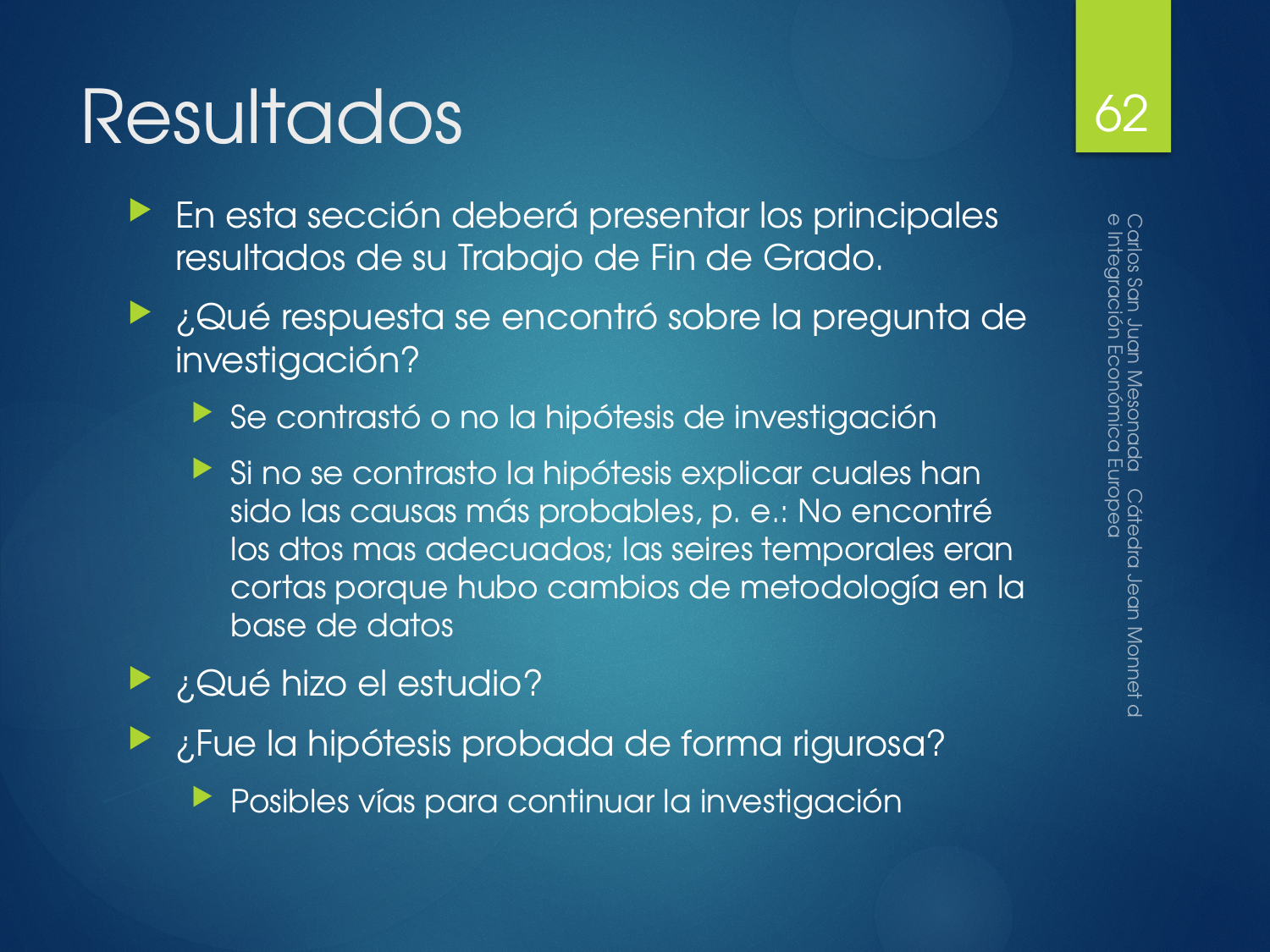

62
# Resultados
En esta sección deberá presentar los principales resultados de su Trabajo de Fin de Grado.
¿Qué respuesta se encontró sobre la pregunta de investigación?
Se contrastó o no la hipótesis de investigación
Si no se contrasto la hipótesis explicar cuales han sido las causas más probables, p. e.: No encontré los dtos mas adecuados; las seires temporales eran cortas porque hubo cambios de metodología en la base de datos
¿Qué hizo el estudio?
¿Fue la hipótesis probada de forma rigurosa?
Posibles vías para continuar la investigación
Carlos San Juan Mesonada   Cátedra Jean Monnet de Integración Económica Europea